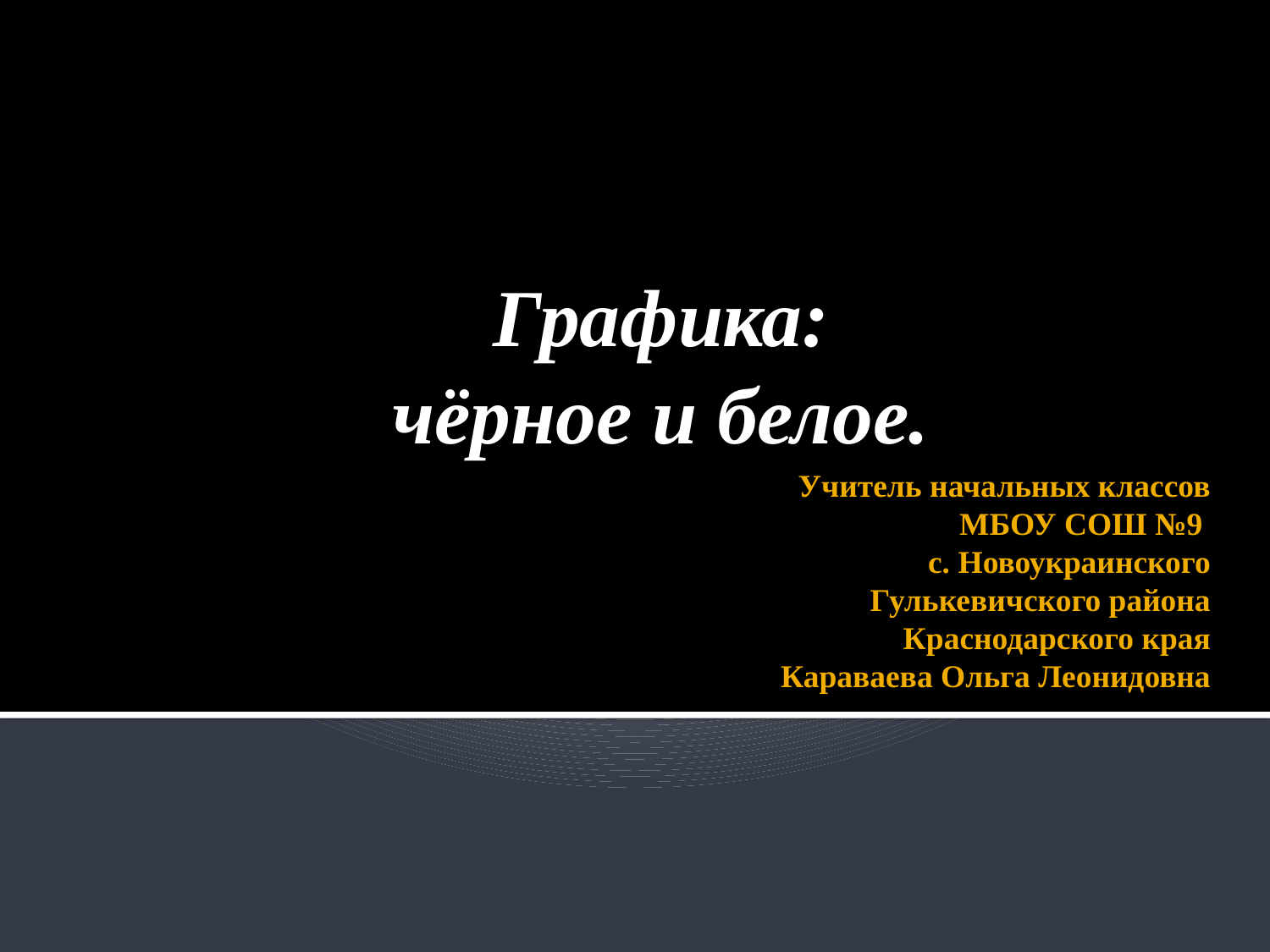

Графика:
чёрное и белое.

# Учитель начальных классов МБОУ СОШ №9 с. Новоукраинского Гулькевичского района Краснодарского края Караваева Ольга Леонидовна